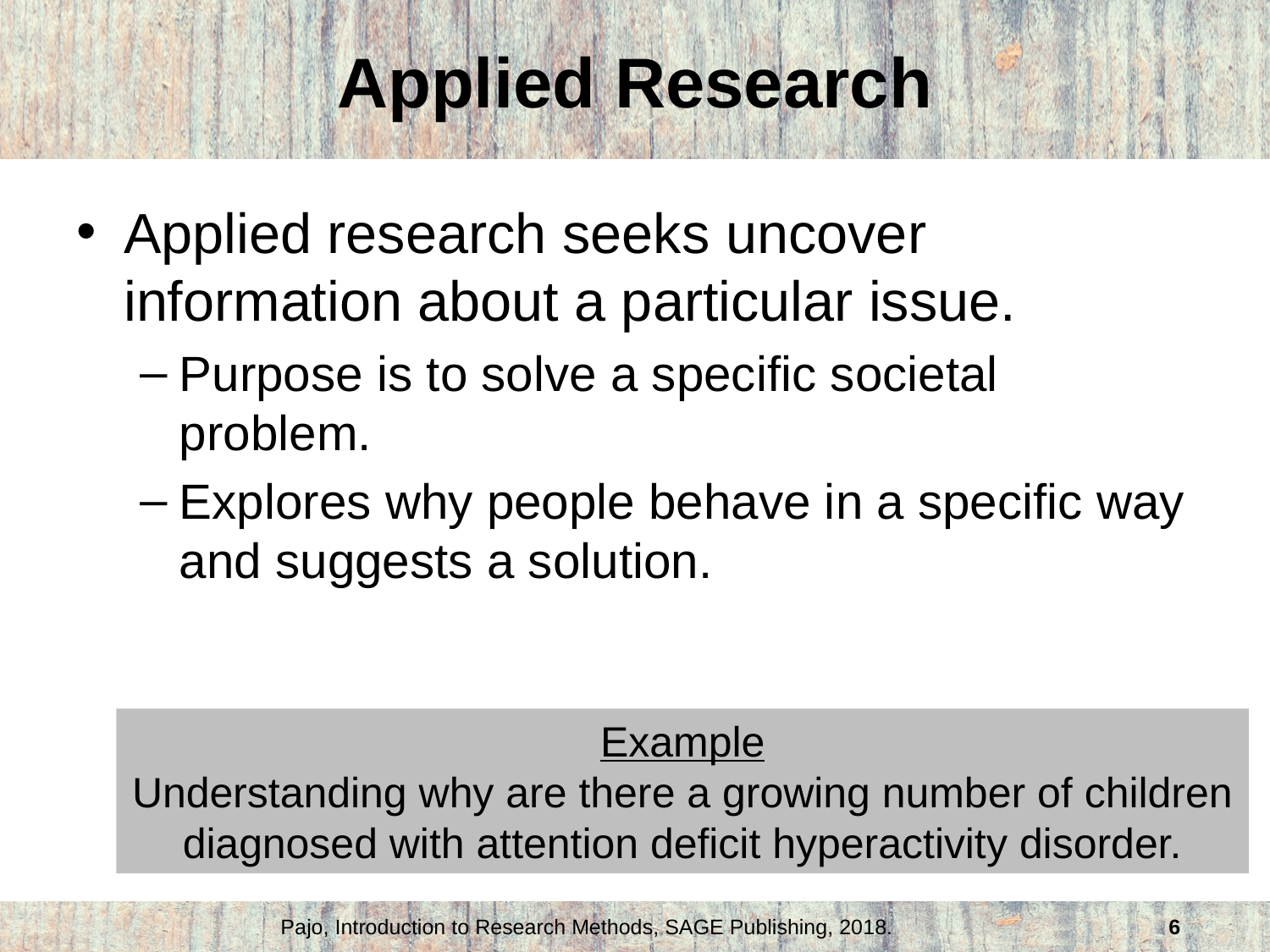

# Applied Research
Applied research seeks uncover information about a particular issue.
Purpose is to solve a specific societal problem.
Explores why people behave in a specific way and suggests a solution.
Example
Understanding why are there a growing number of children diagnosed with attention deficit hyperactivity disorder.
Pajo, Introduction to Research Methods, SAGE Publishing, 2018.
6